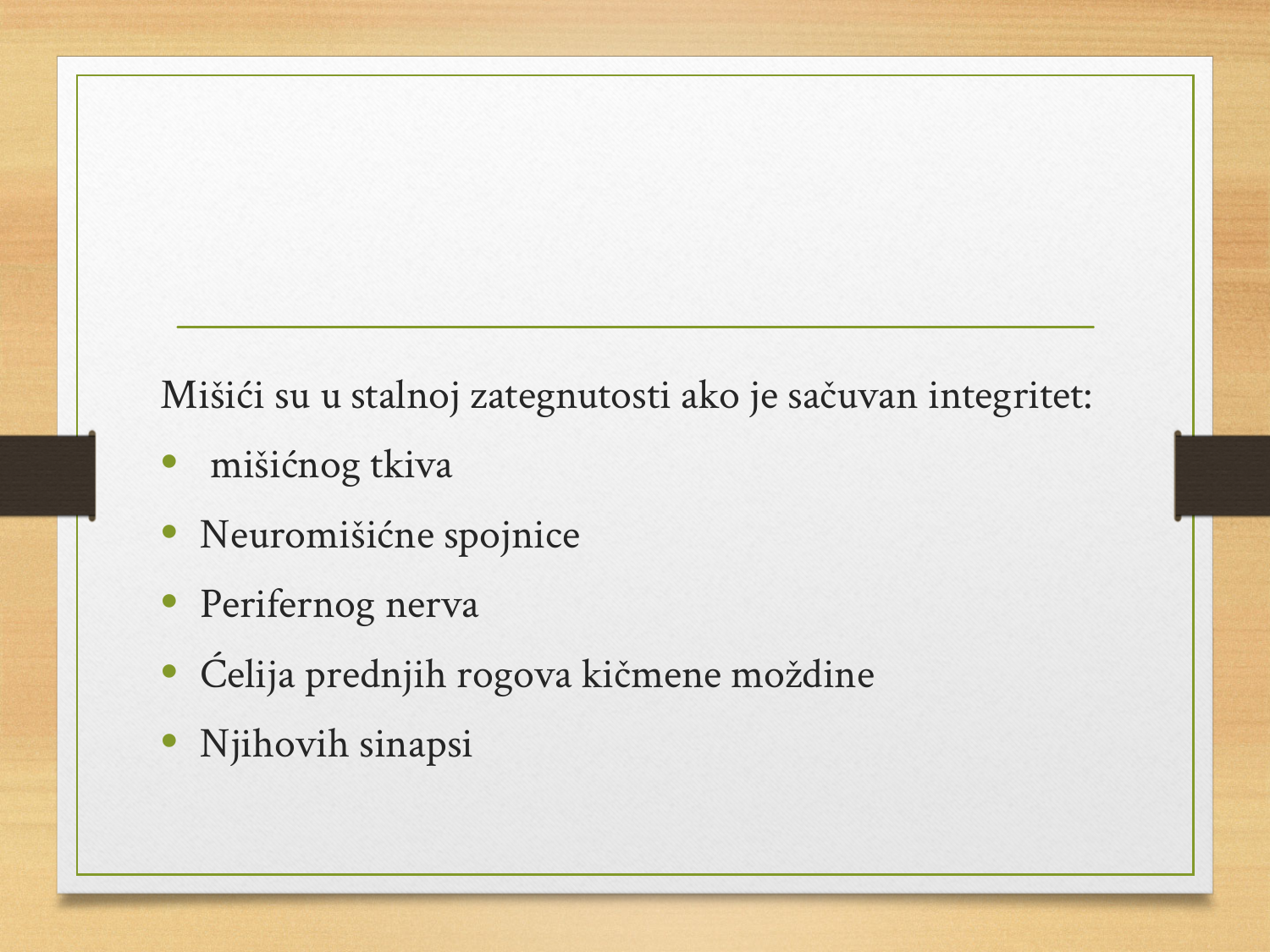

#
Mišići su u stalnoj zategnutosti ako je sačuvan integritet:
 mišićnog tkiva
Neuromišićne spojnice
Perifernog nerva
Ćelija prednjih rogova kičmene moždine
Njihovih sinapsi